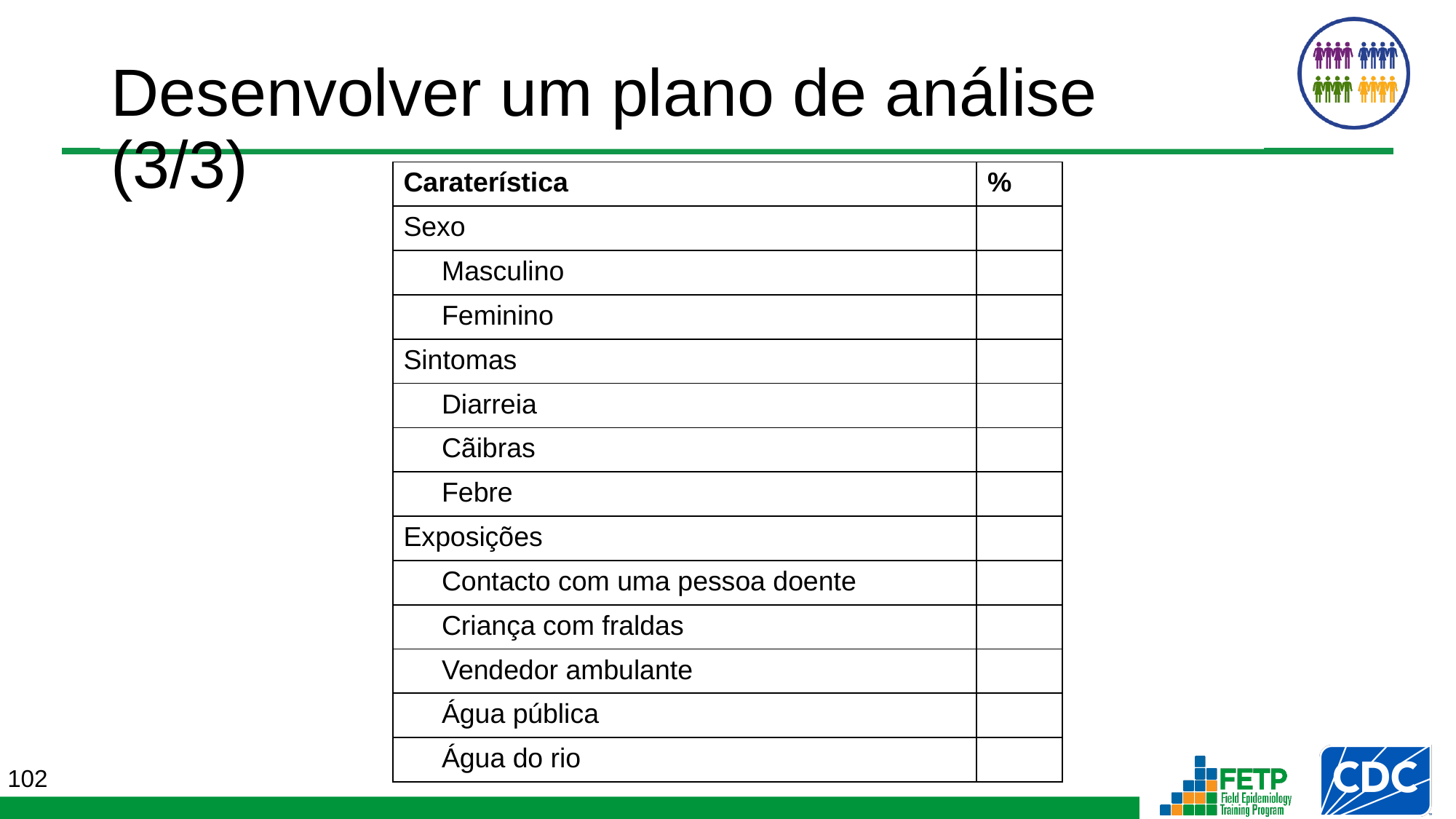

# Desenvolver um plano de análise (3/3)
| Caraterística | % |
| --- | --- |
| Sexo |  |
| Masculino |  |
| Feminino |  |
| Sintomas |  |
| Diarreia |  |
| Cãibras |  |
| Febre |  |
| Exposições |  |
| Contacto com uma pessoa doente |  |
| Criança com fraldas |  |
| Vendedor ambulante |  |
| Água pública |  |
| Água do rio |  |